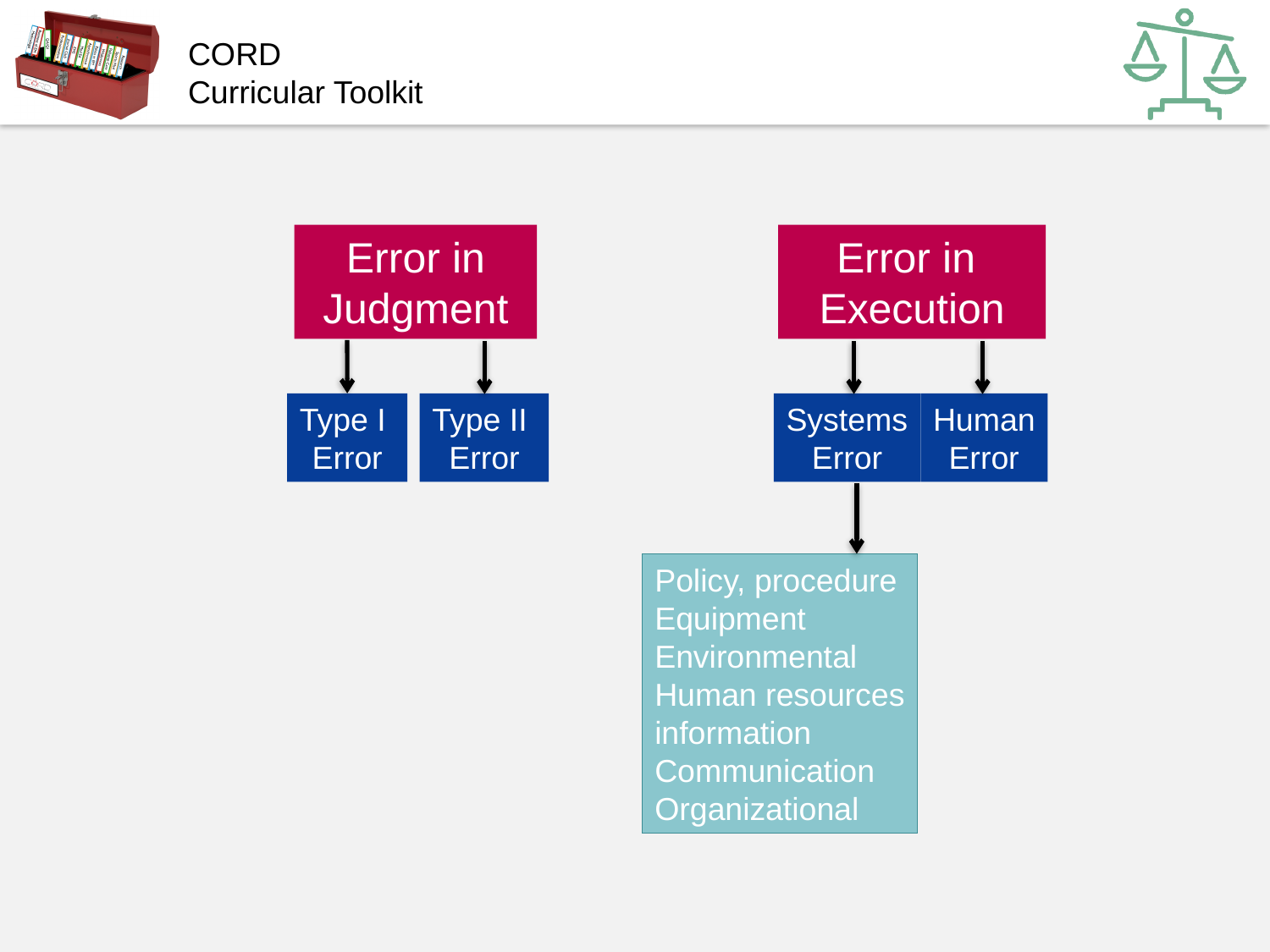

Error in
Judgment
Error in
Execution
Type I
Error
Type II
Error
Systems
Error
Human
Error
Policy, procedure
Equipment
Environmental
Human resources
information
Communication
Organizational